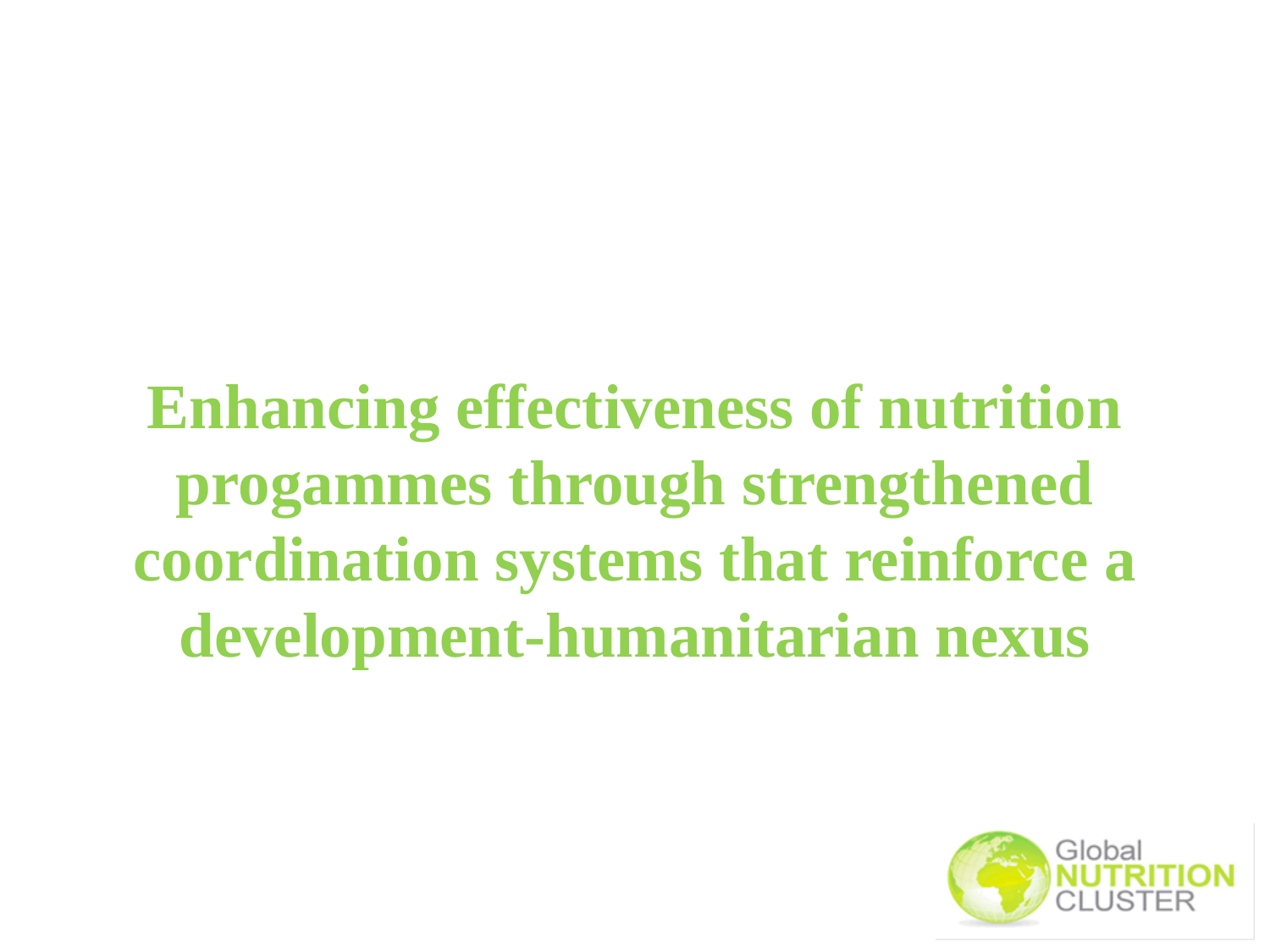

# Enhancing effectiveness of nutrition progammes through strengthened coordination systems that reinforce a development-humanitarian nexus